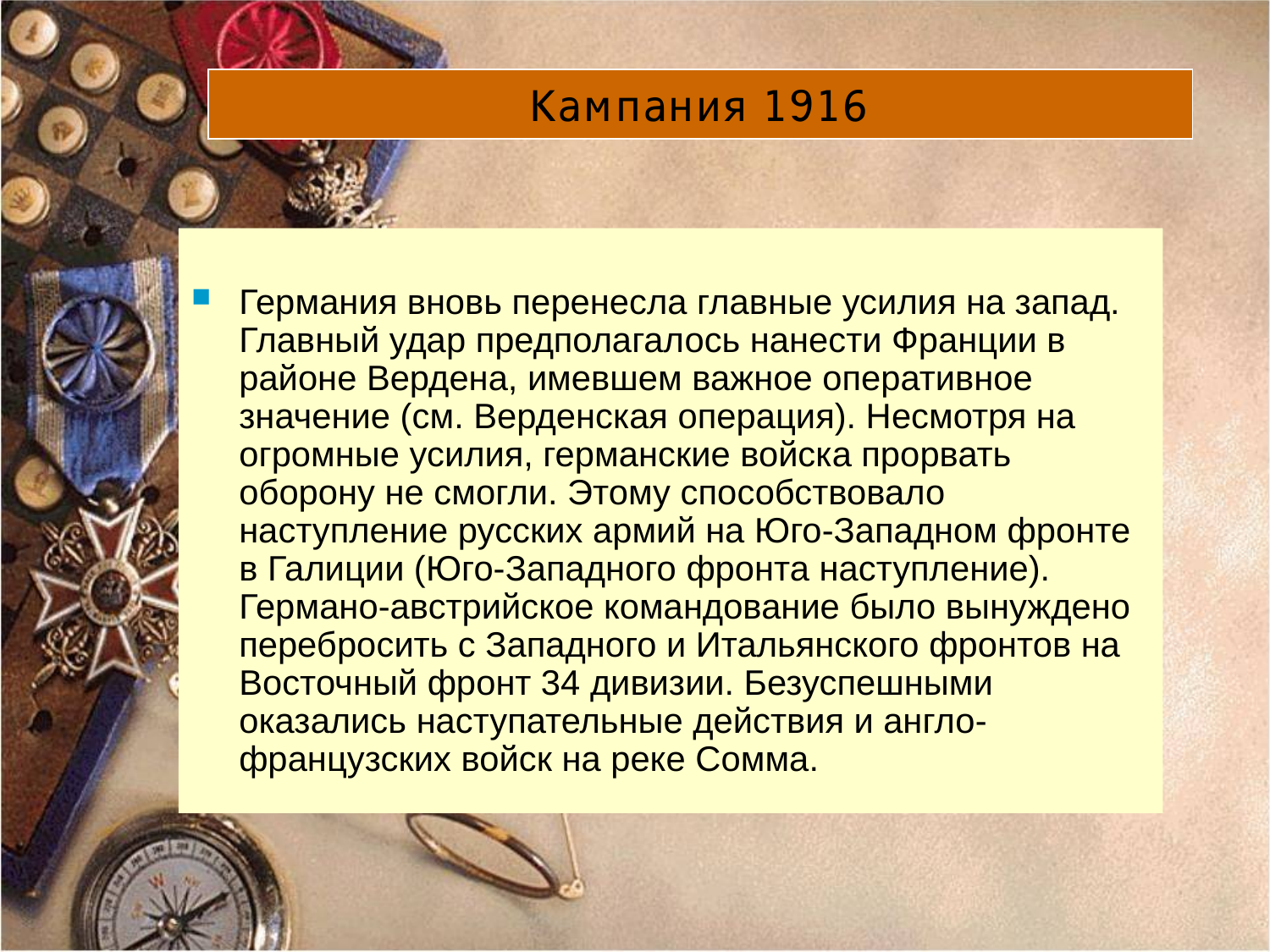

# Кампания 1916

Германия вновь перенесла главные усилия на запад. Главный удар предполагалось нанести Франции в районе Вердена, имевшем важное оперативное значение (см. Верденская операция). Несмотря на огромные усилия, германские войска прорвать оборону не смогли. Этому способствовало наступление русских армий на Юго-Западном фронте в Галиции (Юго-Западного фронта наступление). Германо-австрийское командование было вынуждено перебросить с Западного и Итальянского фронтов на Восточный фронт 34 дивизии. Безуспешными оказались наступательные действия и англо-французских войск на реке Сомма.